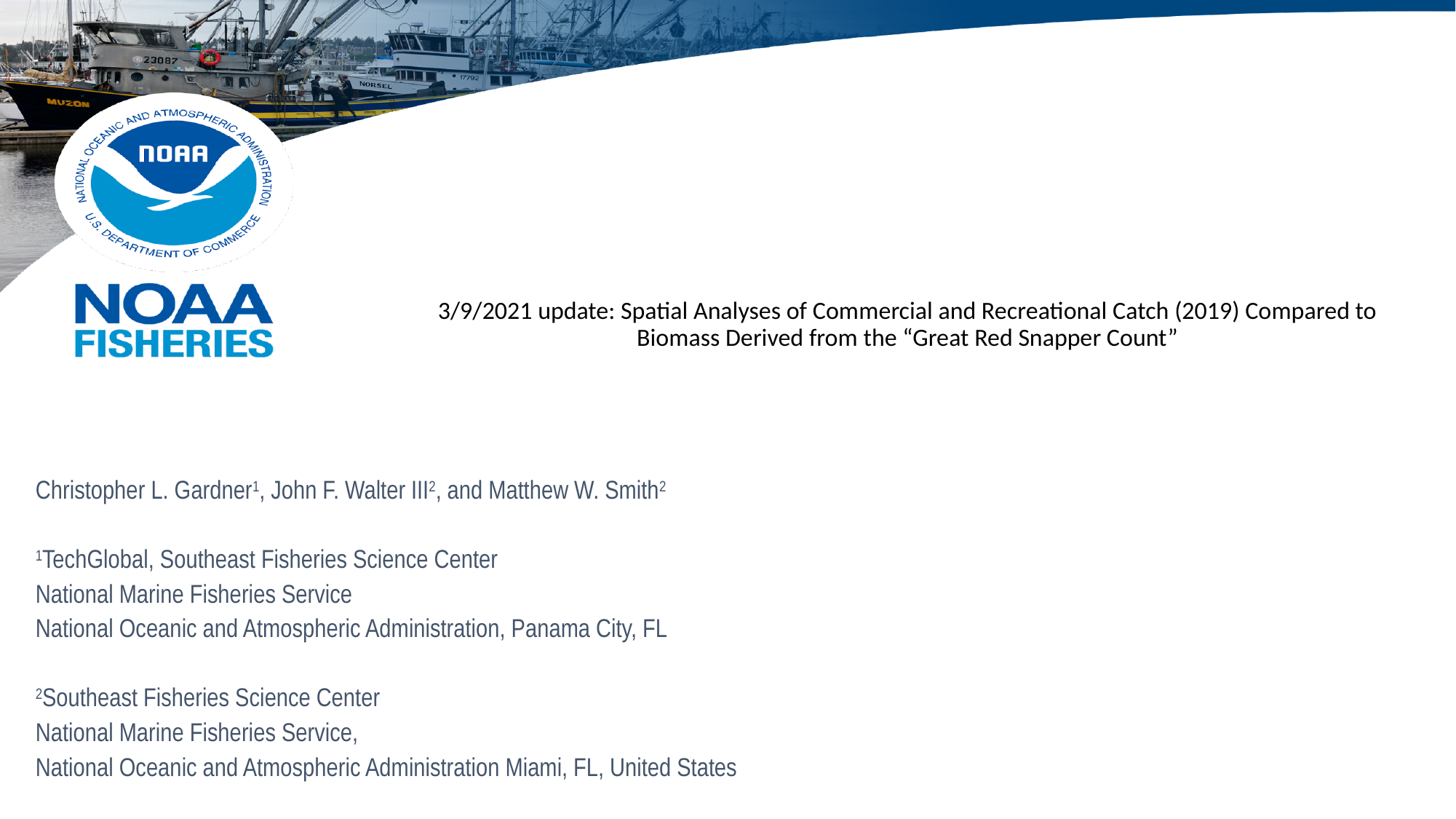

# 3/9/2021 update: Spatial Analyses of Commercial and Recreational Catch (2019) Compared to Biomass Derived from the “Great Red Snapper Count”
Christopher L. Gardner1, John F. Walter III2, and Matthew W. Smith2

1TechGlobal, Southeast Fisheries Science Center
National Marine Fisheries Service
National Oceanic and Atmospheric Administration, Panama City, FL

2Southeast Fisheries Science Center
National Marine Fisheries Service,
National Oceanic and Atmospheric Administration Miami, FL, United States